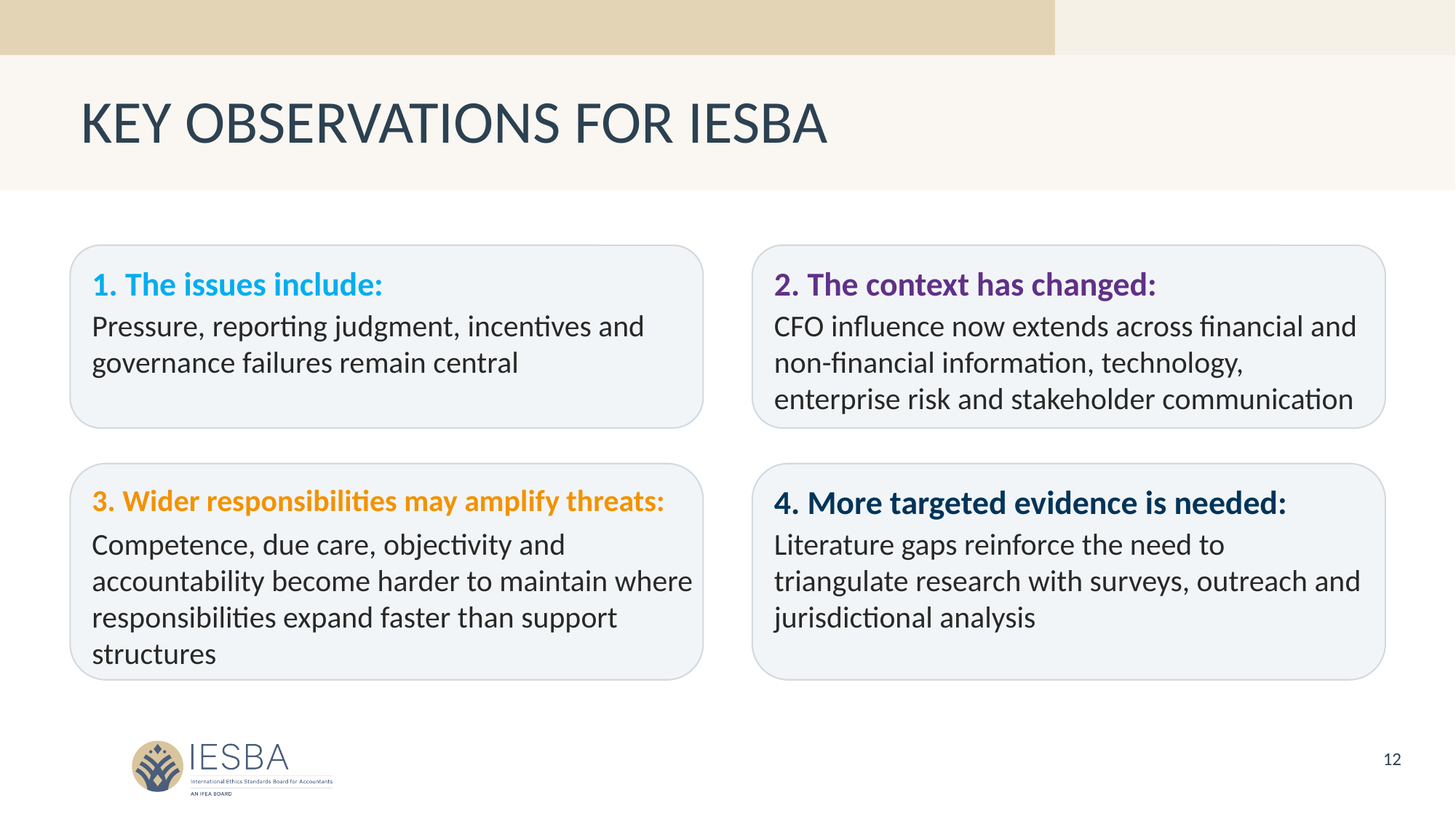

# KEY OBSERVATIONS FOR IESBA

1. The issues include:
2. The context has changed:
Pressure, reporting judgment, incentives and governance failures remain central
CFO influence now extends across financial and non-financial information, technology, enterprise risk and stakeholder communication

3. Wider responsibilities may amplify threats:
4. More targeted evidence is needed:
Competence, due care, objectivity and accountability become harder to maintain where responsibilities expand faster than support structures
Literature gaps reinforce the need to triangulate research with surveys, outreach and jurisdictional analysis
12